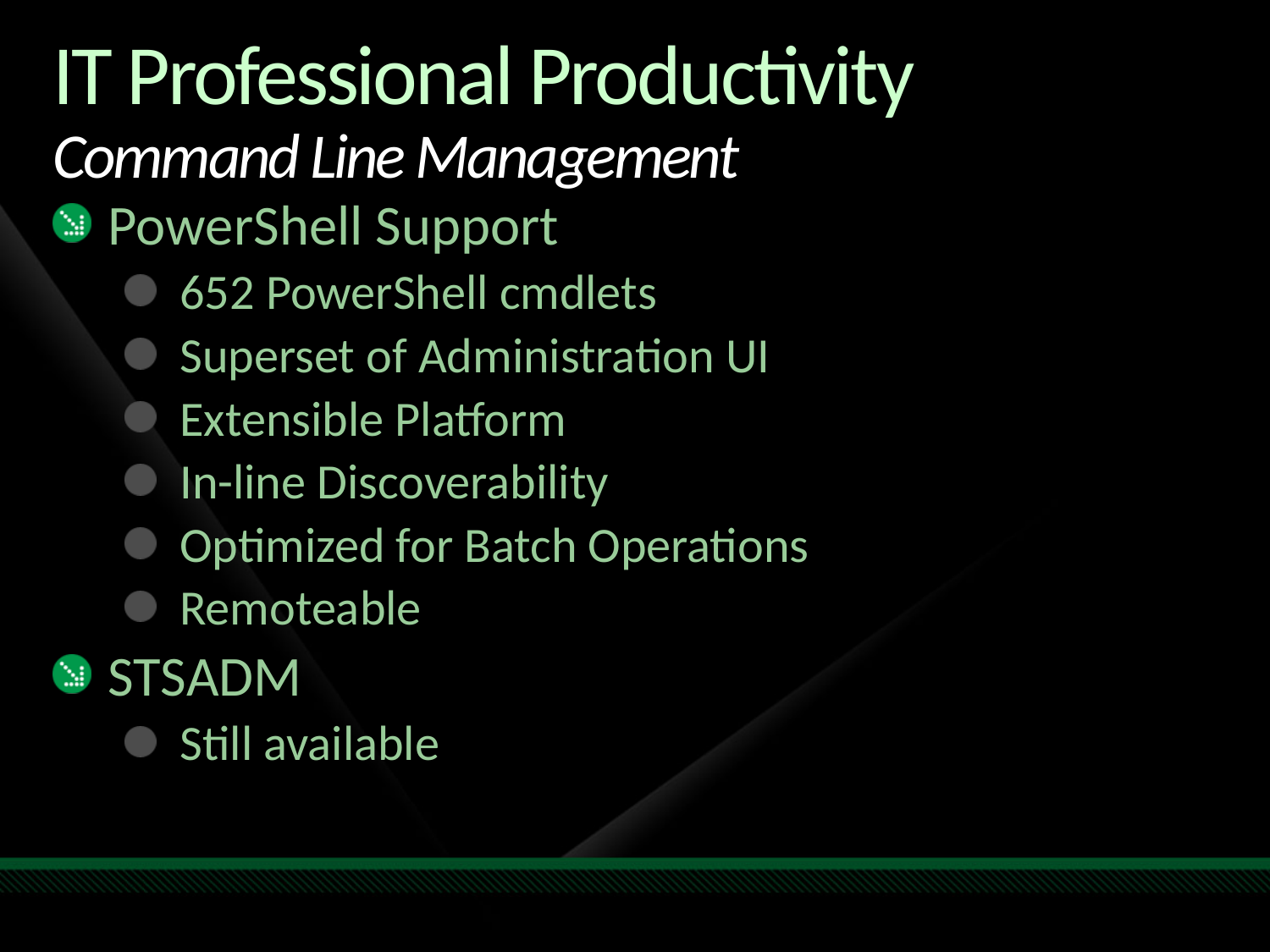

# IT Professional Productivity Command Line Management
PowerShell Support
652 PowerShell cmdlets
Superset of Administration UI
Extensible Platform
In-line Discoverability
Optimized for Batch Operations
Remoteable
STSADM
Still available